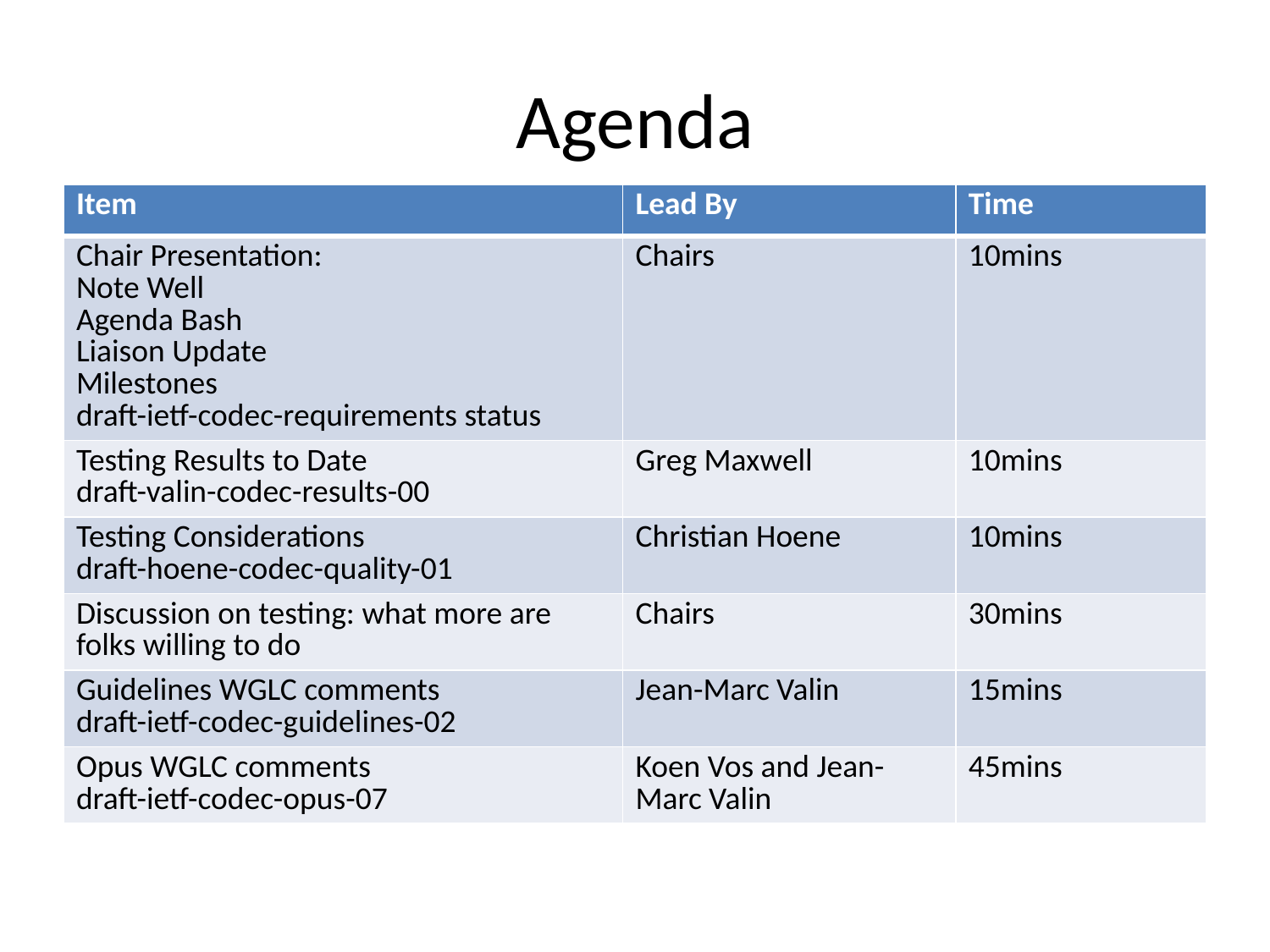

# Agenda
| Item | Lead By | Time |
| --- | --- | --- |
| Chair Presentation: Note Well Agenda Bash Liaison Update Milestones draft-ietf-codec-requirements status | Chairs | 10mins |
| Testing Results to Date draft-valin-codec-results-00 | Greg Maxwell | 10mins |
| Testing Considerations draft-hoene-codec-quality-01 | Christian Hoene | 10mins |
| Discussion on testing: what more are folks willing to do | Chairs | 30mins |
| Guidelines WGLC comments draft-ietf-codec-guidelines-02 | Jean-Marc Valin | 15mins |
| Opus WGLC comments draft-ietf-codec-opus-07 | Koen Vos and Jean-Marc Valin | 45mins |